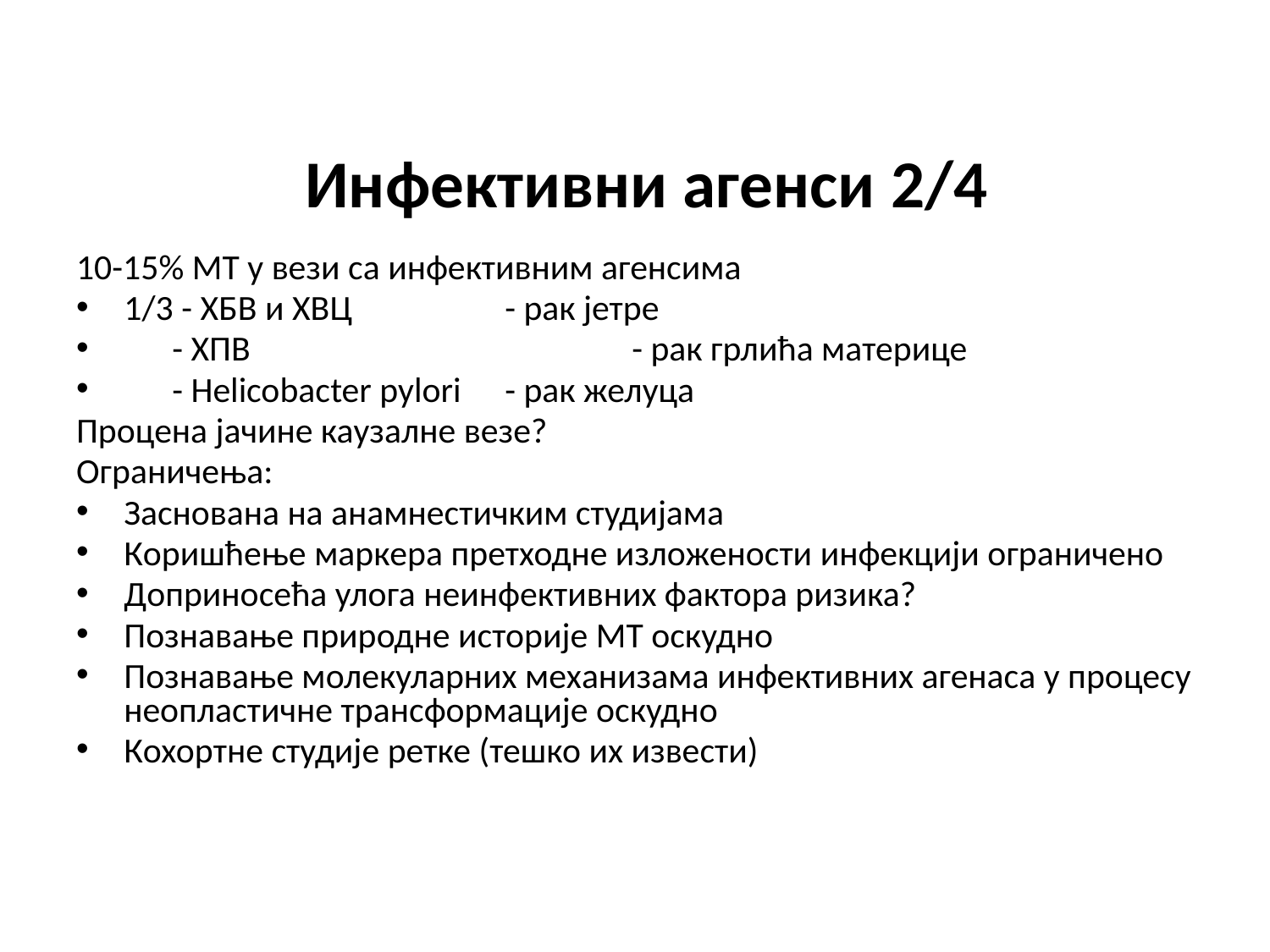

# Инфективни агенси 2/4
10-15% МТ у вези са инфективним агенсима
1/3 - ХБВ и ХВЦ 		- рак јетре
      - ХПВ 			- рак грлића материце
      - Helicobacter pylori 	- рак желуца
Процена јачине каузалне везе?
Ограничења:
Заснована на анамнестичким студијама
Коришћење маркера претходне изложености инфекцији ограничено
Доприносећа улога неинфективних фактора ризика?
Познавање природне историје МТ оскудно
Познавање молекуларних механизама инфективних агенаса у процесу неопластичне трансформације оскудно
Кохортне студије ретке (тешко их извести)